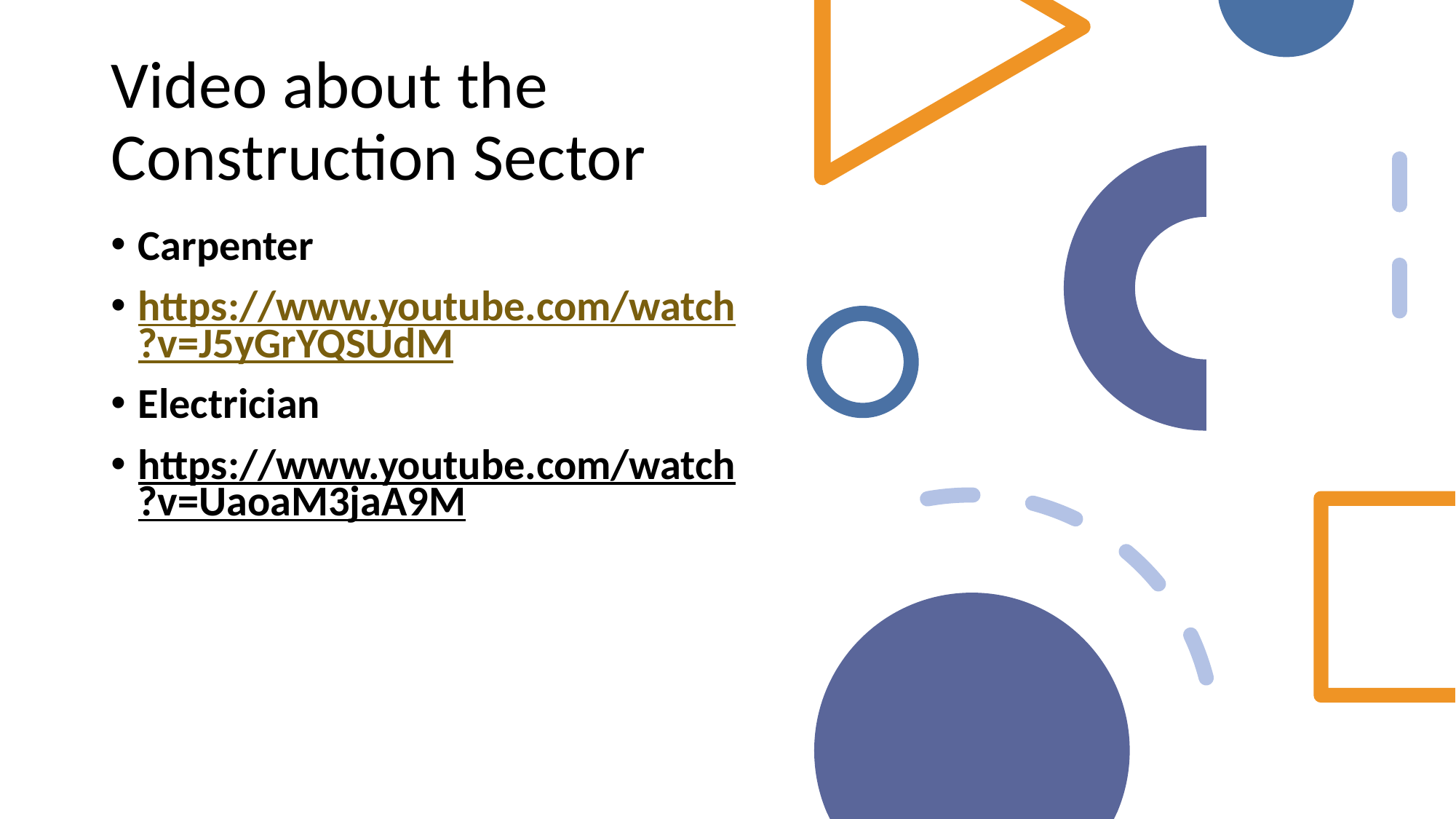

# Video about the Construction Sector

Carpenter
https://www.youtube.com/watch?v=J5yGrYQSUdM
Electrician
https://www.youtube.com/watch?v=UaoaM3jaA9M